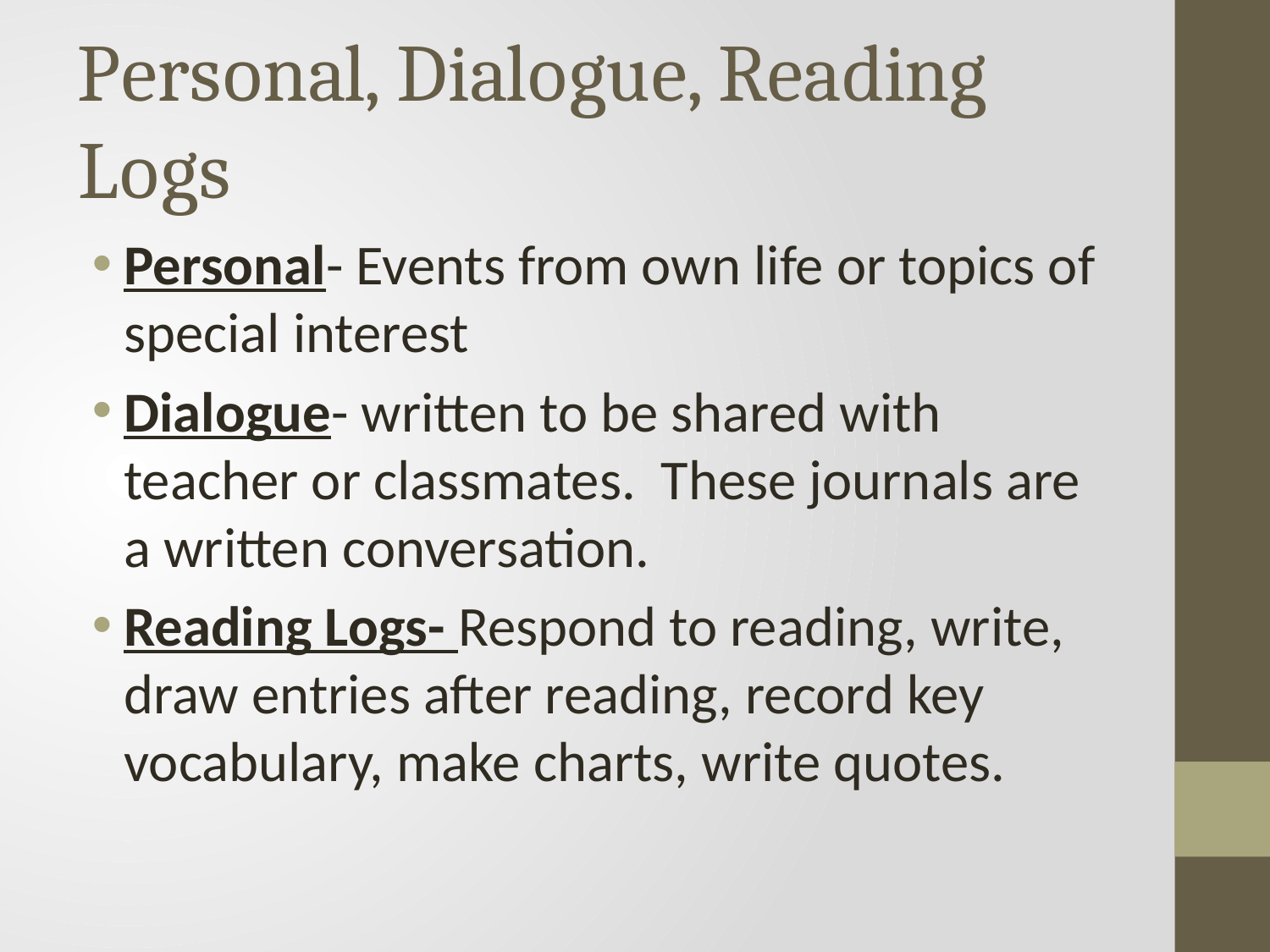

# Personal, Dialogue, Reading Logs
Personal- Events from own life or topics of special interest
Dialogue- written to be shared with teacher or classmates.  These journals are a written conversation.
Reading Logs- Respond to reading, write, draw entries after reading, record key vocabulary, make charts, write quotes.